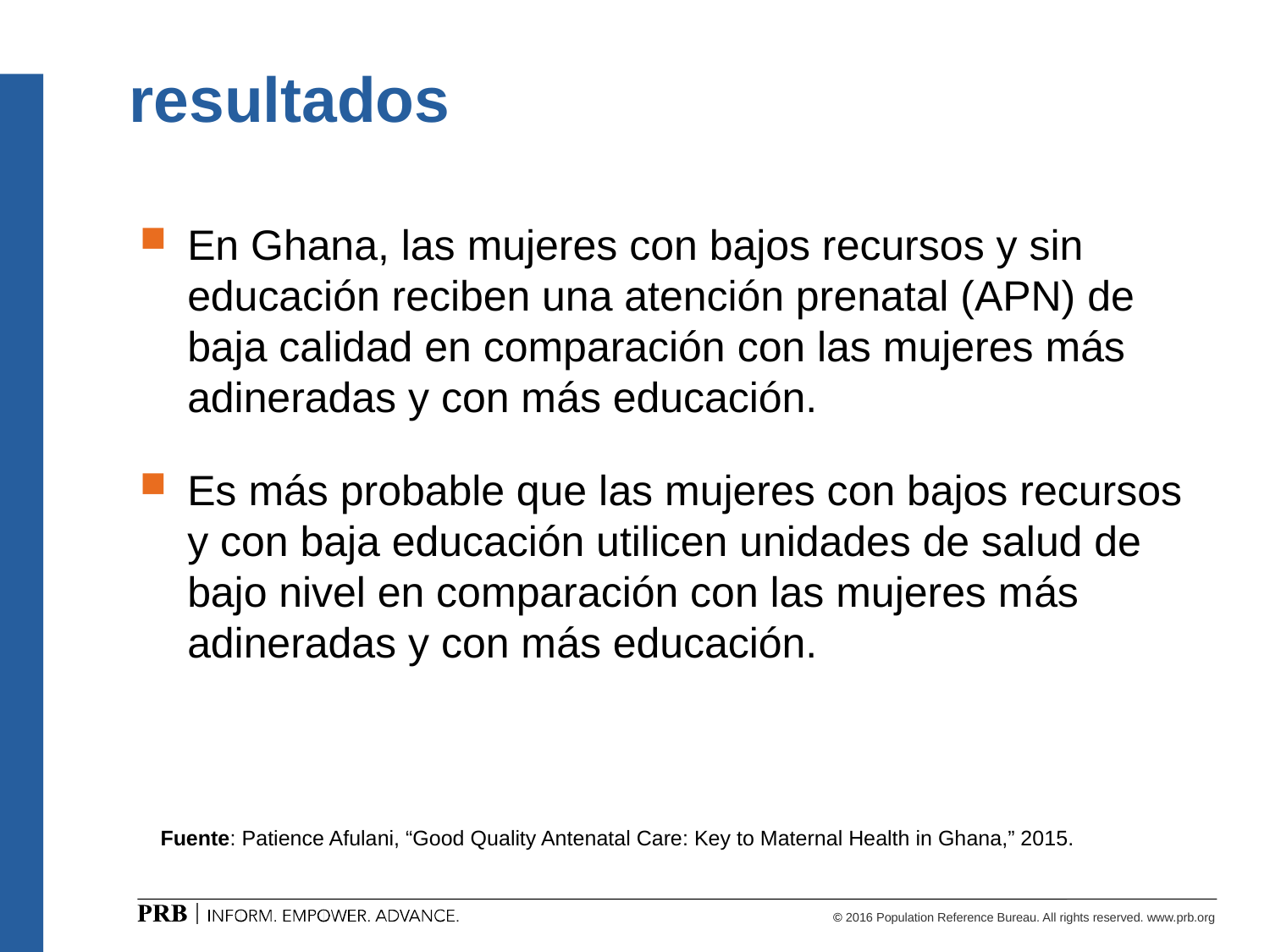

# resultados
En Ghana, las mujeres con bajos recursos y sin educación reciben una atención prenatal (APN) de baja calidad en comparación con las mujeres más adineradas y con más educación.
Es más probable que las mujeres con bajos recursos y con baja educación utilicen unidades de salud de bajo nivel en comparación con las mujeres más adineradas y con más educación.
Fuente: Patience Afulani, “Good Quality Antenatal Care: Key to Maternal Health in Ghana,” 2015.